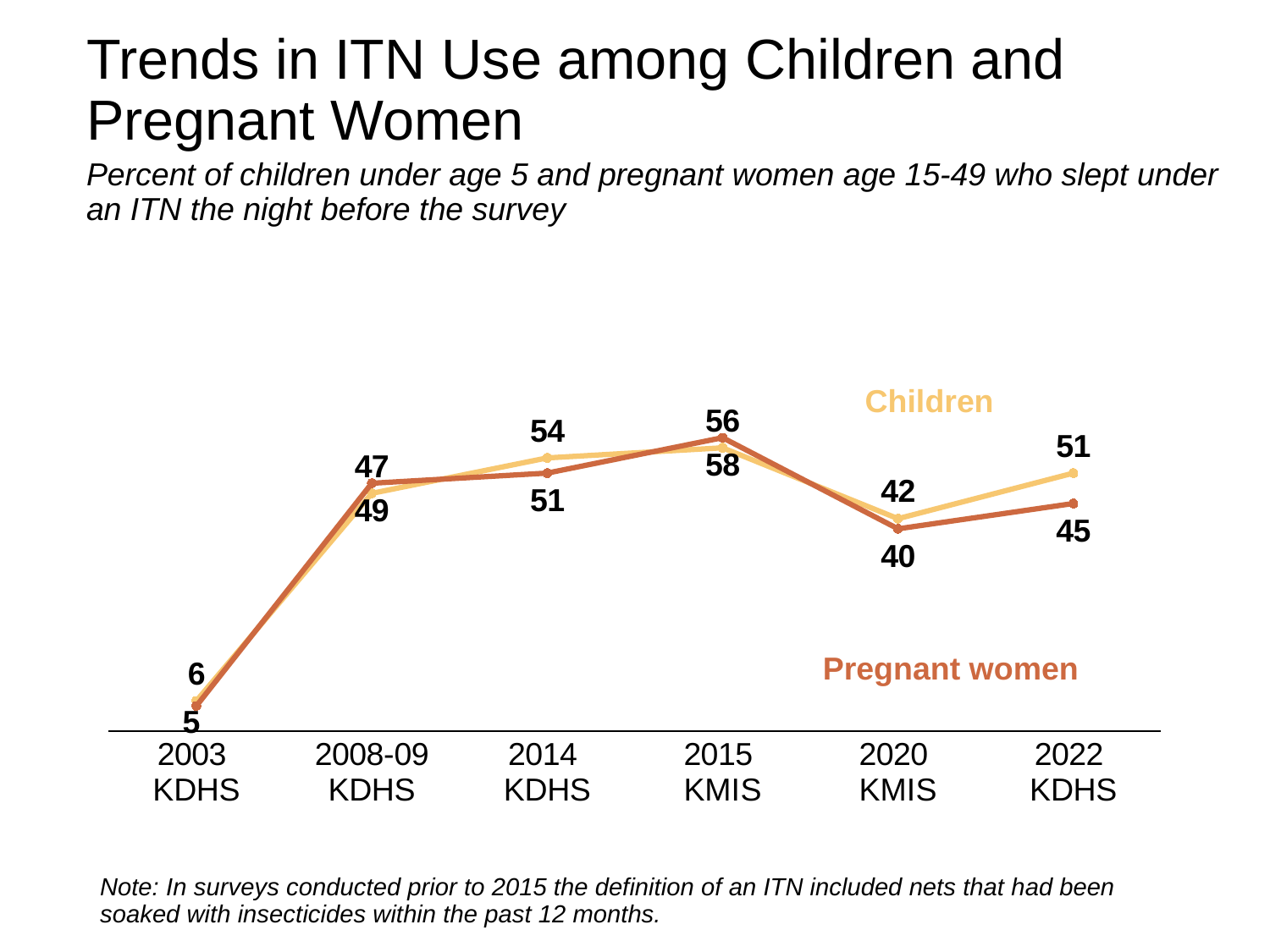

Trends in ITN Use among Children and Pregnant Women
Percent of children under age 5 and pregnant women age 15-49 who slept under an ITN the night before the survey

### Chart

| Category | children | pregnant women2 |
|---|---|---|
| 2003
KDHS | 6.0 | 5.0 |
| 2008-09 KDHS | 47.0 | 49.0 |
| 2014
KDHS | 54.0 | 51.0 |
| 2015
KMIS | 56.0 | 58.0 |
| 2020
KMIS | 42.0 | 40.0 |
| 2022
KDHS | 51.0 | 45.0 |
Children
Pregnant women
Note: In surveys conducted prior to 2015 the definition of an ITN included nets that had been soaked with insecticides within the past 12 months.